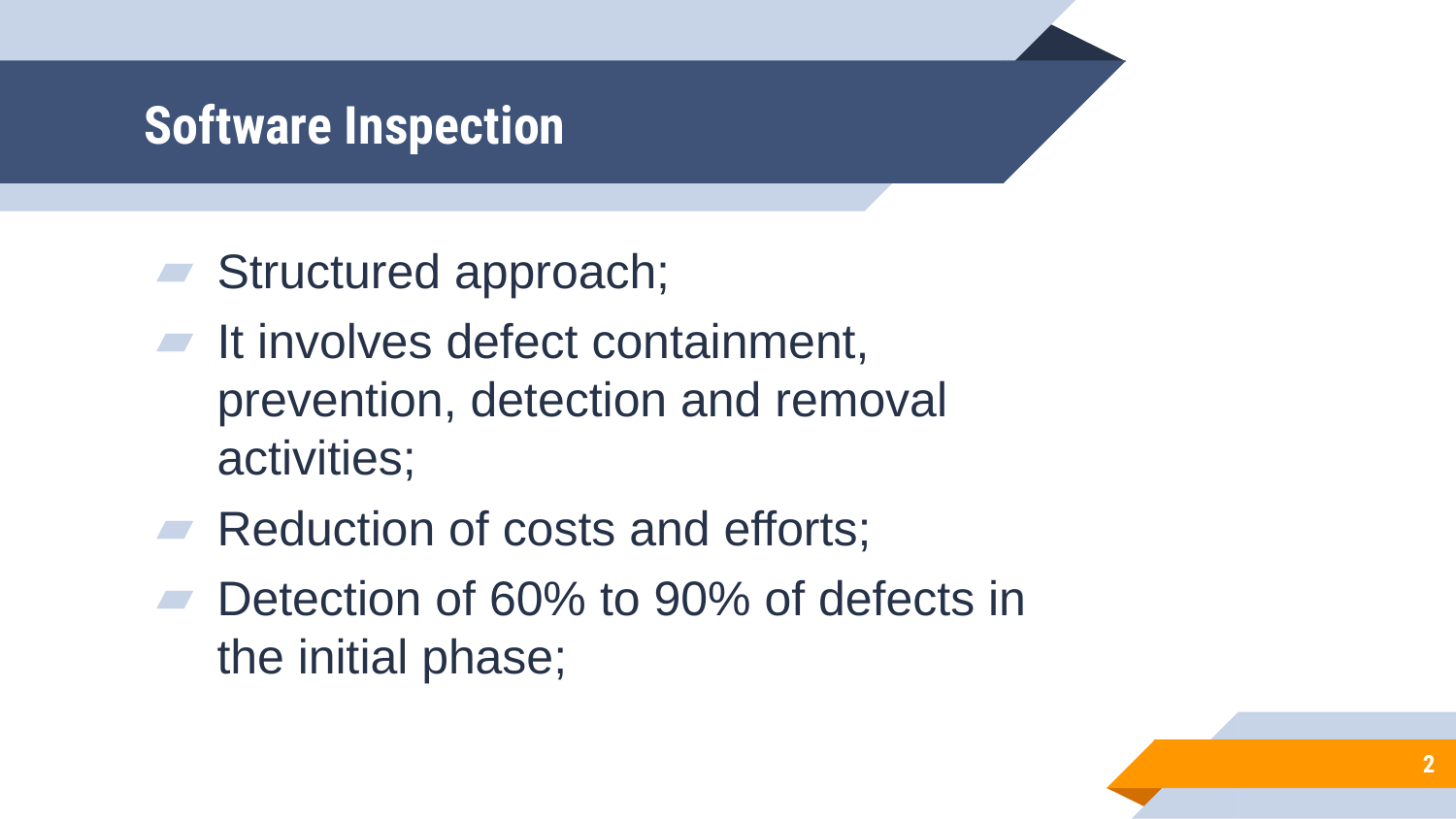

# Software Inspection
Structured approach;
It involves defect containment, prevention, detection and removal activities;
Reduction of costs and efforts;
Detection of 60% to 90% of defects in the initial phase;
2